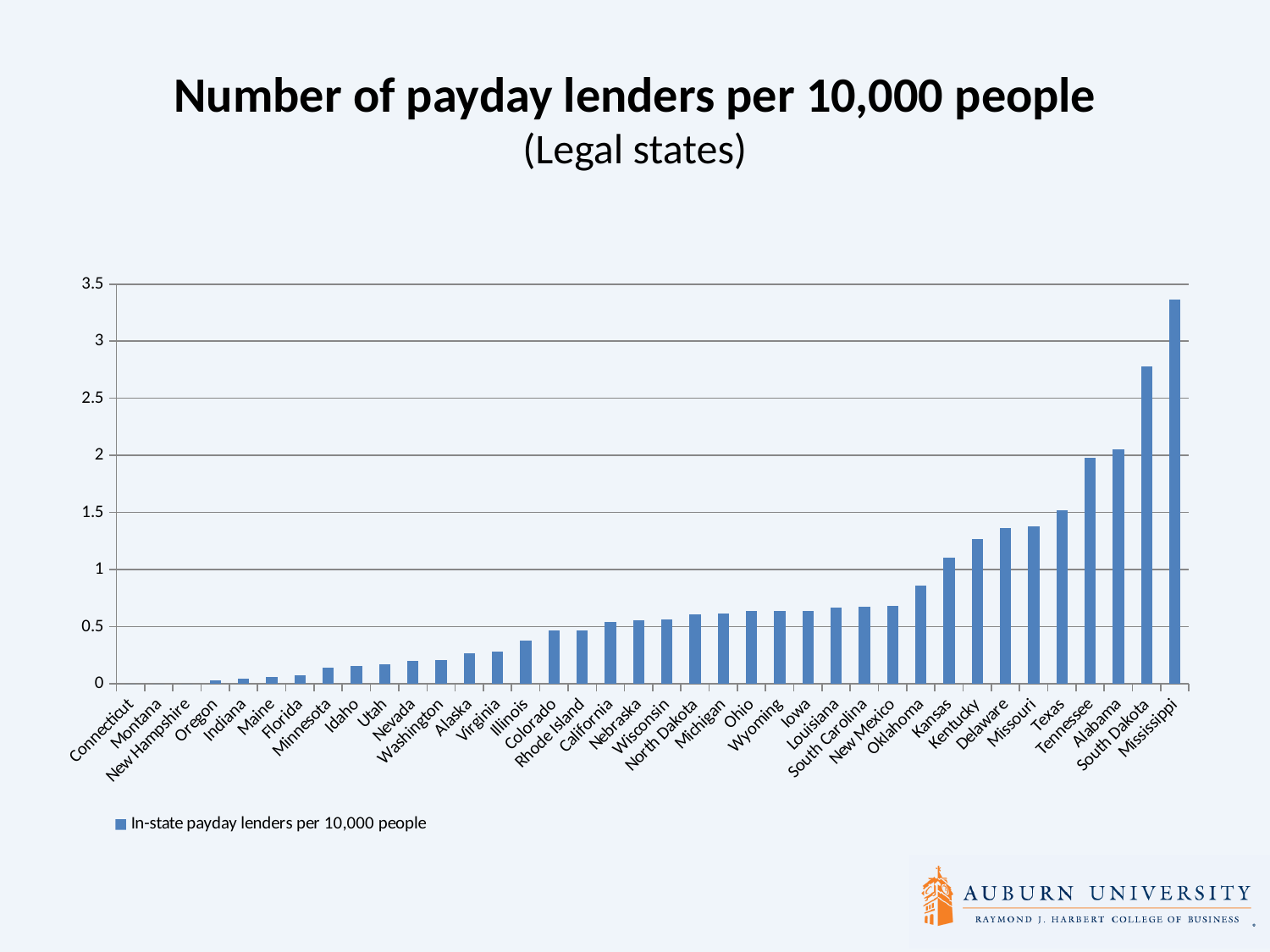

# Number of payday lenders per 10,000 people (Legal states)

### Chart

| Category | In-state payday lenders per 10,000 people |
|---|---|
| Connecticut | 0.0 |
| Montana | 0.0 |
| New Hampshire | 0.0 |
| Oregon | 0.03127746552441363 |
| Indiana | 0.047798714985513906 |
| Maine | 0.06019183136656524 |
| Florida | 0.07148473043796523 |
| Minnesota | 0.13927888545271566 |
| Idaho | 0.1594588095570681 |
| Utah | 0.16990615034959095 |
| Nevada | 0.2033870225766991 |
| Washington | 0.2062708107214522 |
| Alaska | 0.2671770216511821 |
| Virginia | 0.2807252192931838 |
| Illinois | 0.3805406484475033 |
| Colorado | 0.4640230440982515 |
| Rhode Island | 0.4655710228595372 |
| California | 0.5385120798708257 |
| Nebraska | 0.552726253840353 |
| Wisconsin | 0.5644234906375154 |
| North Dakota | 0.6062819684348905 |
| Michigan | 0.6153215676574859 |
| Ohio | 0.6372706573451166 |
| Wyoming | 0.6396554389368927 |
| Iowa | 0.6398380914318789 |
| Louisiana | 0.6689325007368192 |
| South Carolina | 0.6716553453507088 |
| New Mexico | 0.6811700750308838 |
| Oklahoma | 0.8615619344332697 |
| Kansas | 1.101297251000725 |
| Kentucky | 1.267232343824558 |
| Delaware | 1.3664677696913003 |
| Missouri | 1.3807137688421045 |
| Texas | 1.5181148147814638 |
| Tennessee | 1.9816704143690151 |
| Alabama | 2.051356763176723 |
| South Dakota | 2.7823025944052433 |
| Mississippi | 3.3629642609228947 |